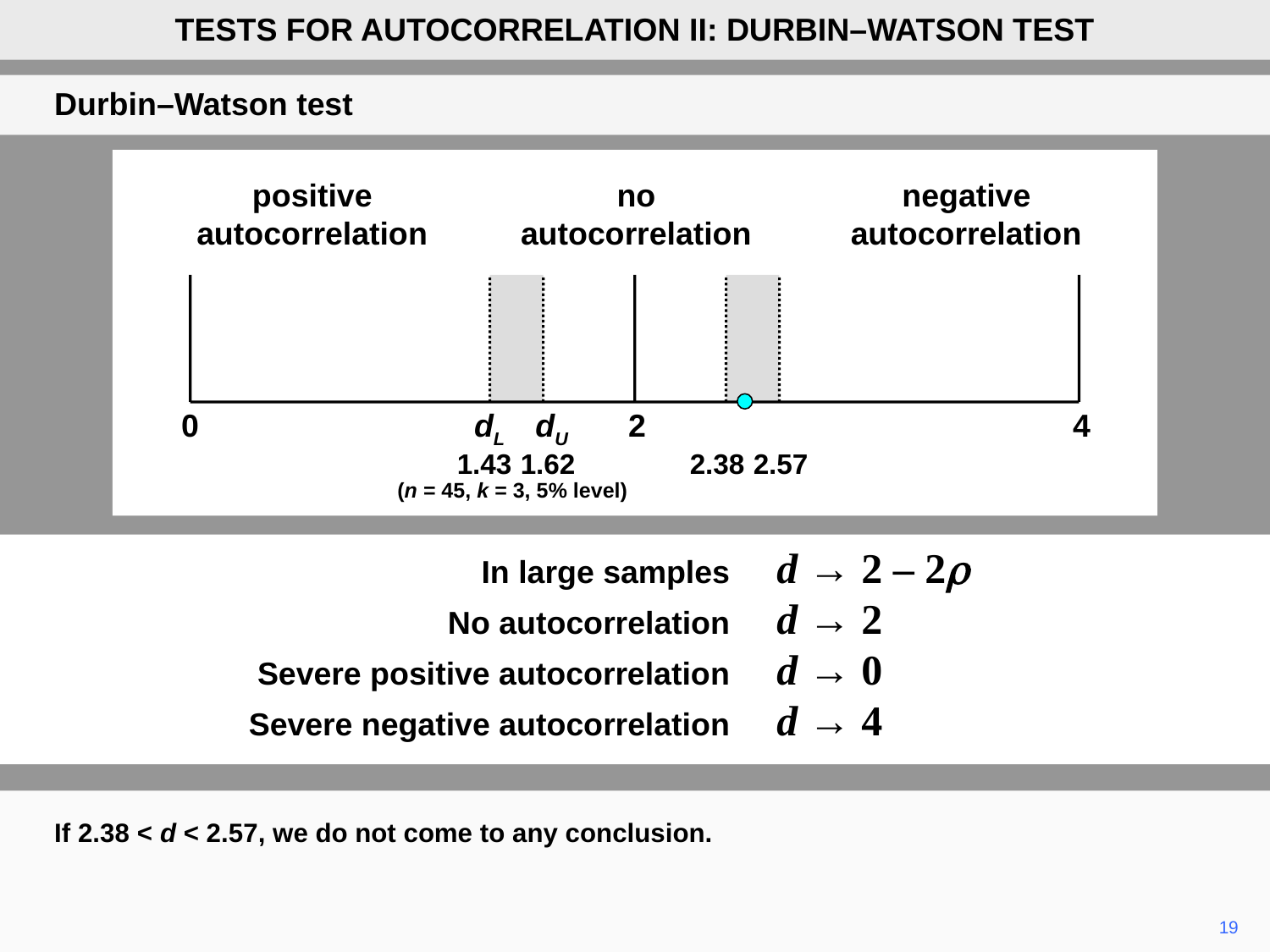

TESTS FOR AUTOCORRELATION II: DURBIN–WATSON TEST

Durbin–Watson test

positive
autocorrelation
no
autocorrelation
negative
autocorrelation

0
dL
dU
2
4

1.43
1.62
2.38
2.57
(n = 45, k = 3, 5% level)

	In large samples	d → 2 – 2ρ
	No autocorrelation	d → 2
	Severe positive autocorrelation	d → 0
	Severe negative autocorrelation	d → 4

If 2.38 < d < 2.57, we do not come to any conclusion.
19